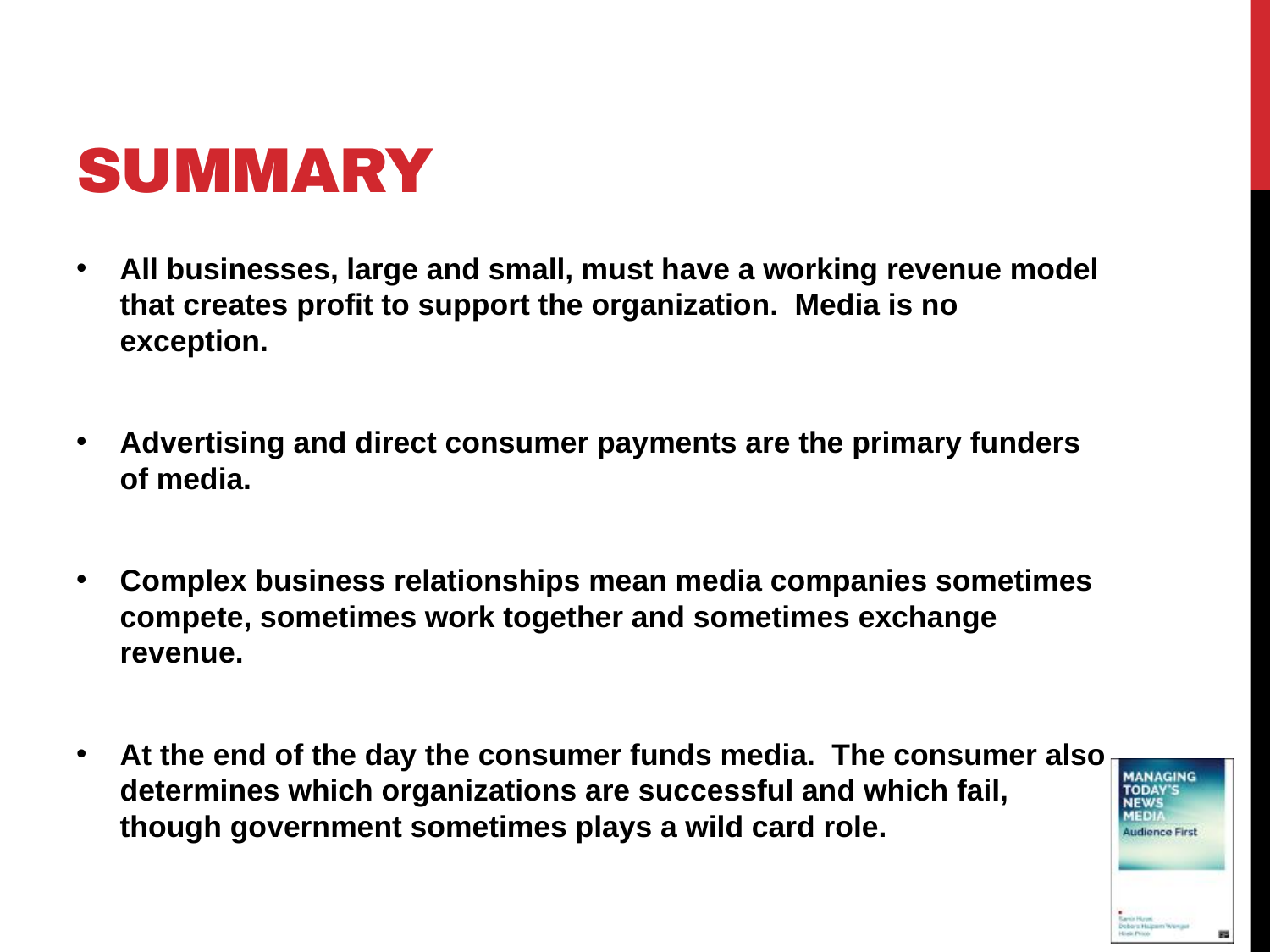

# Summary
All businesses, large and small, must have a working revenue model that creates profit to support the organization.  Media is no exception.

Advertising and direct consumer payments are the primary funders of media.

Complex business relationships mean media companies sometimes compete, sometimes work together and sometimes exchange revenue.

At the end of the day the consumer funds media.  The consumer also determines which organizations are successful and which fail, though government sometimes plays a wild card role.